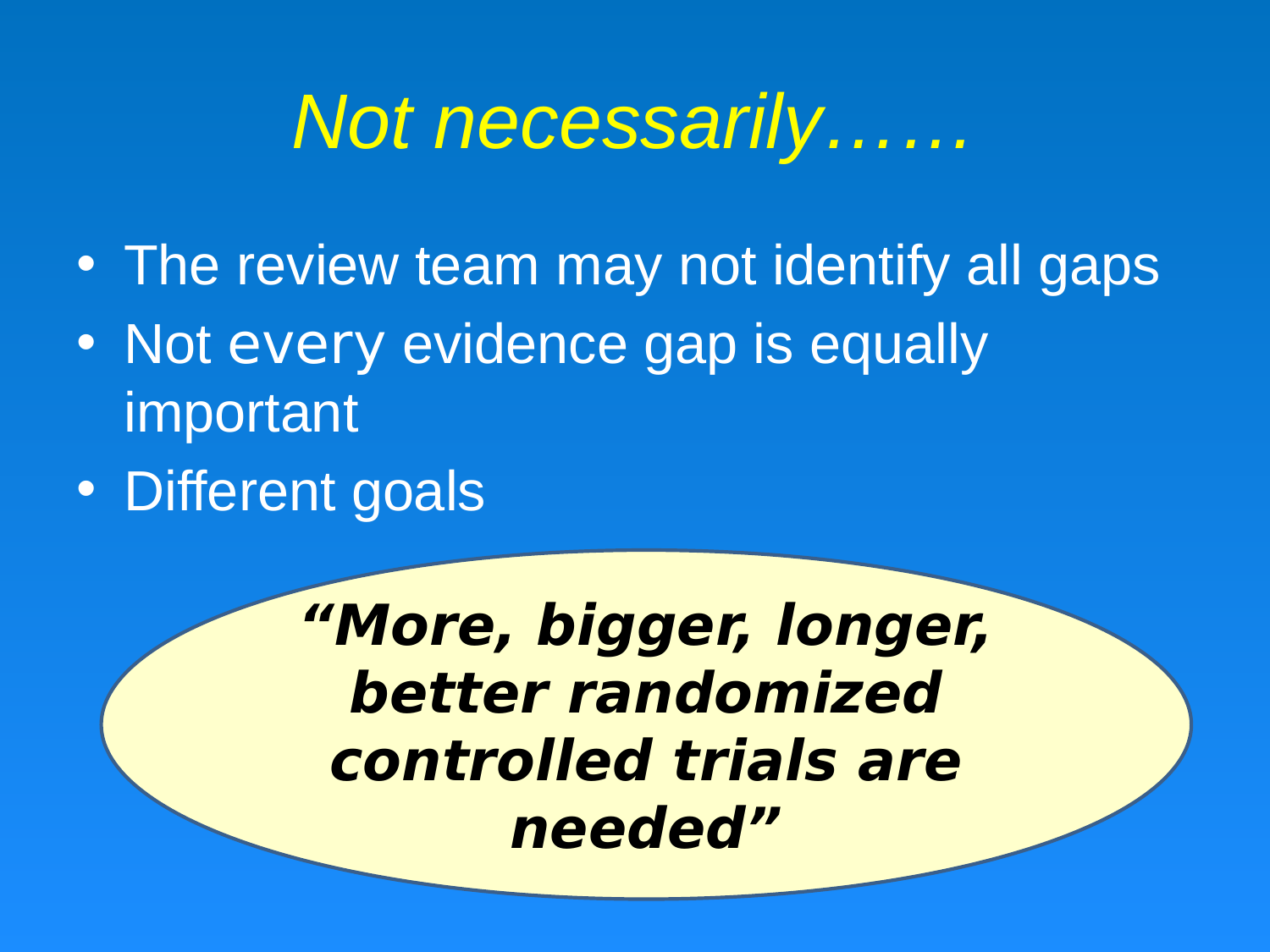

# Not necessarily……
The review team may not identify all gaps
Not every evidence gap is equally important
Different goals
“More, bigger, longer, better randomized controlled trials are needed”